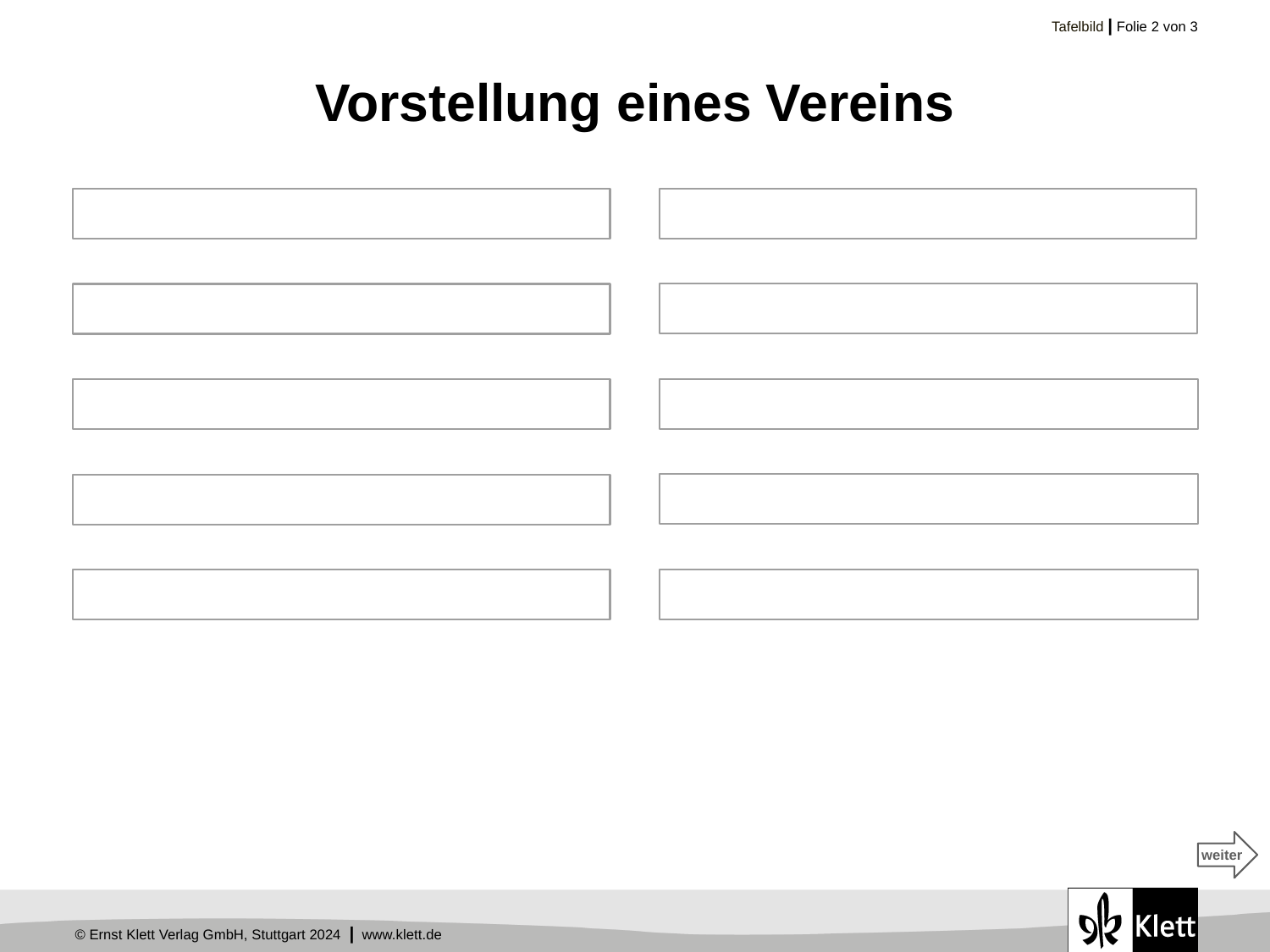

# Vorstellung eines Vereins

weiter
weiter
weiter